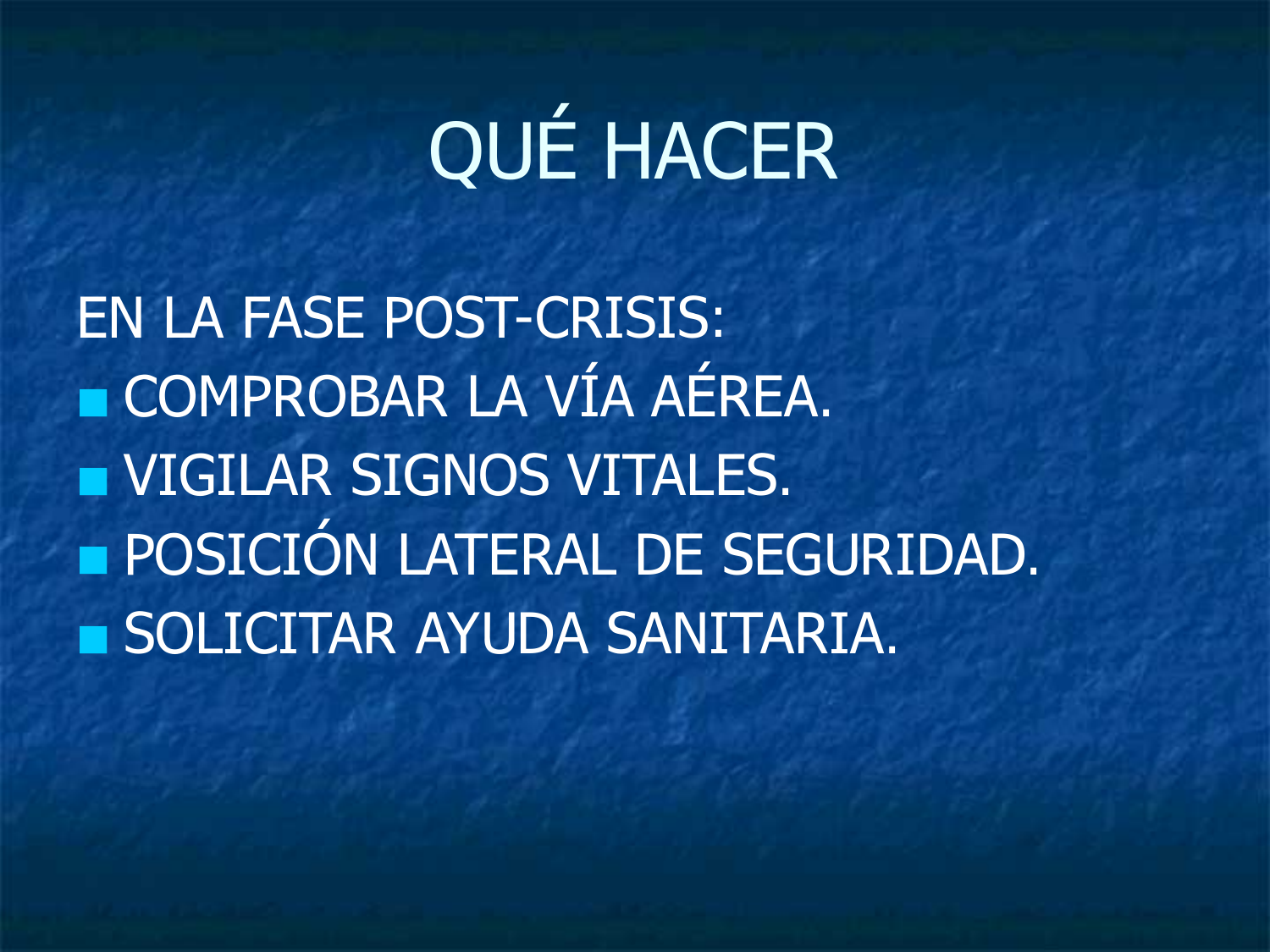

# QUÉ HACER
EN LA FASE POST-CRISIS:
COMPROBAR LA VÍA AÉREA.
VIGILAR SIGNOS VITALES.
POSICIÓN LATERAL DE SEGURIDAD.
SOLICITAR AYUDA SANITARIA.